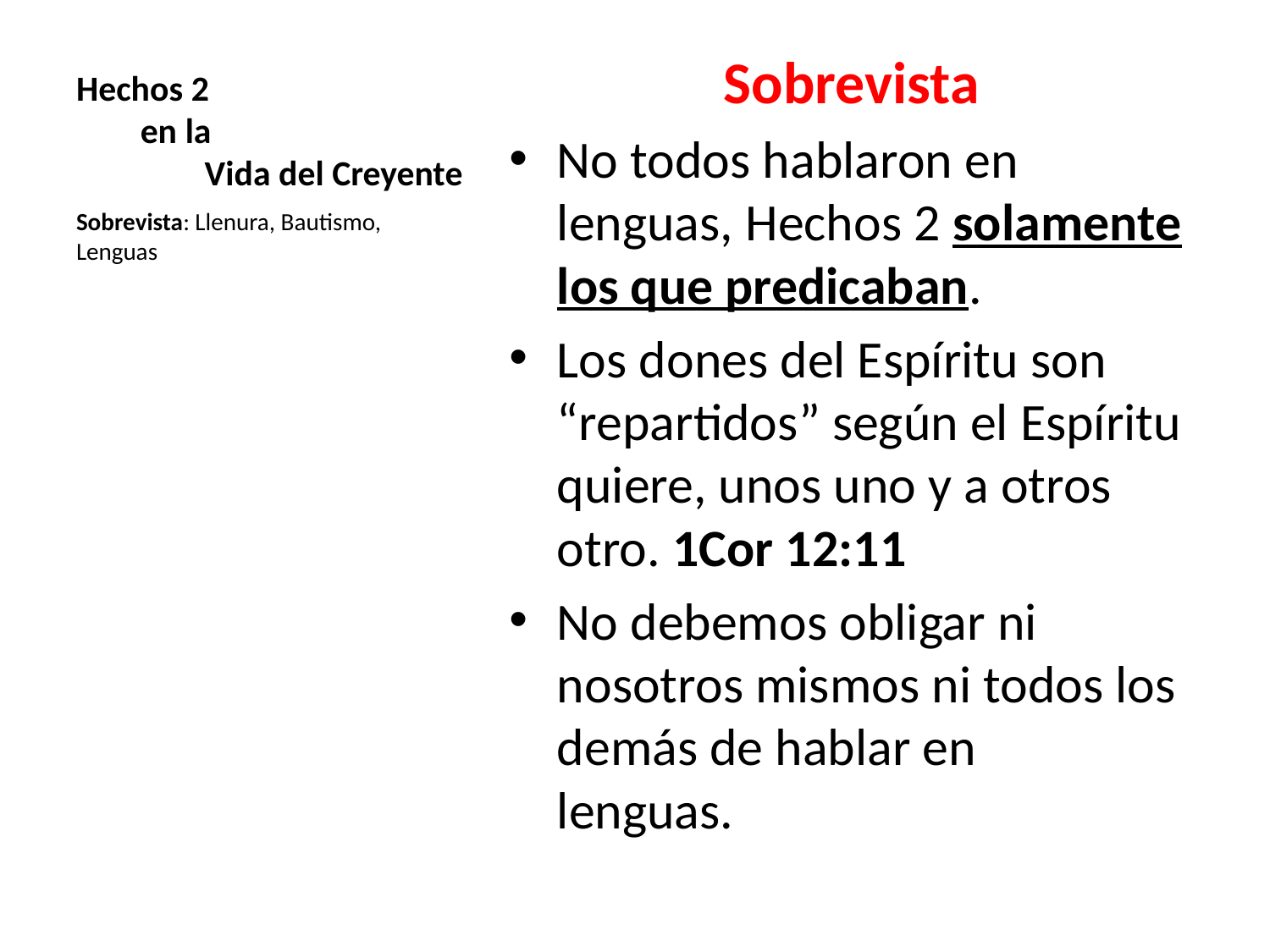

# Hechos 2 en la Vida del Creyente
Sobrevista
No todos hablaron en lenguas, Hechos 2 solamente los que predicaban.
Los dones del Espíritu son “repartidos” según el Espíritu quiere, unos uno y a otros otro. 1Cor 12:11
No debemos obligar ni nosotros mismos ni todos los demás de hablar en	 lenguas.

Sobrevista: Llenura, Bautismo,  Lenguas